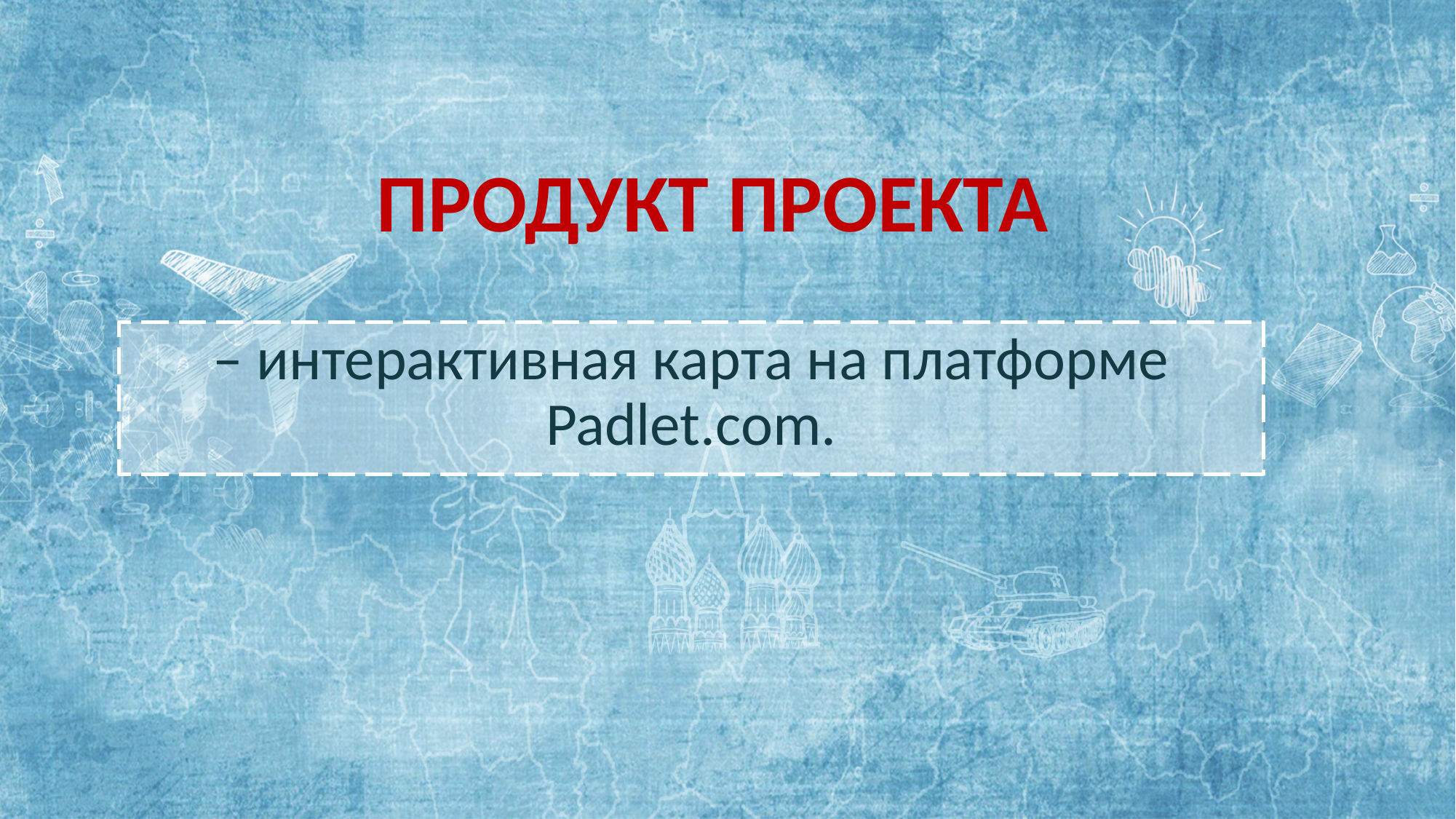

ПРОДУКТ ПРОЕКТА
– интерактивная карта на платформе Padlet.com.